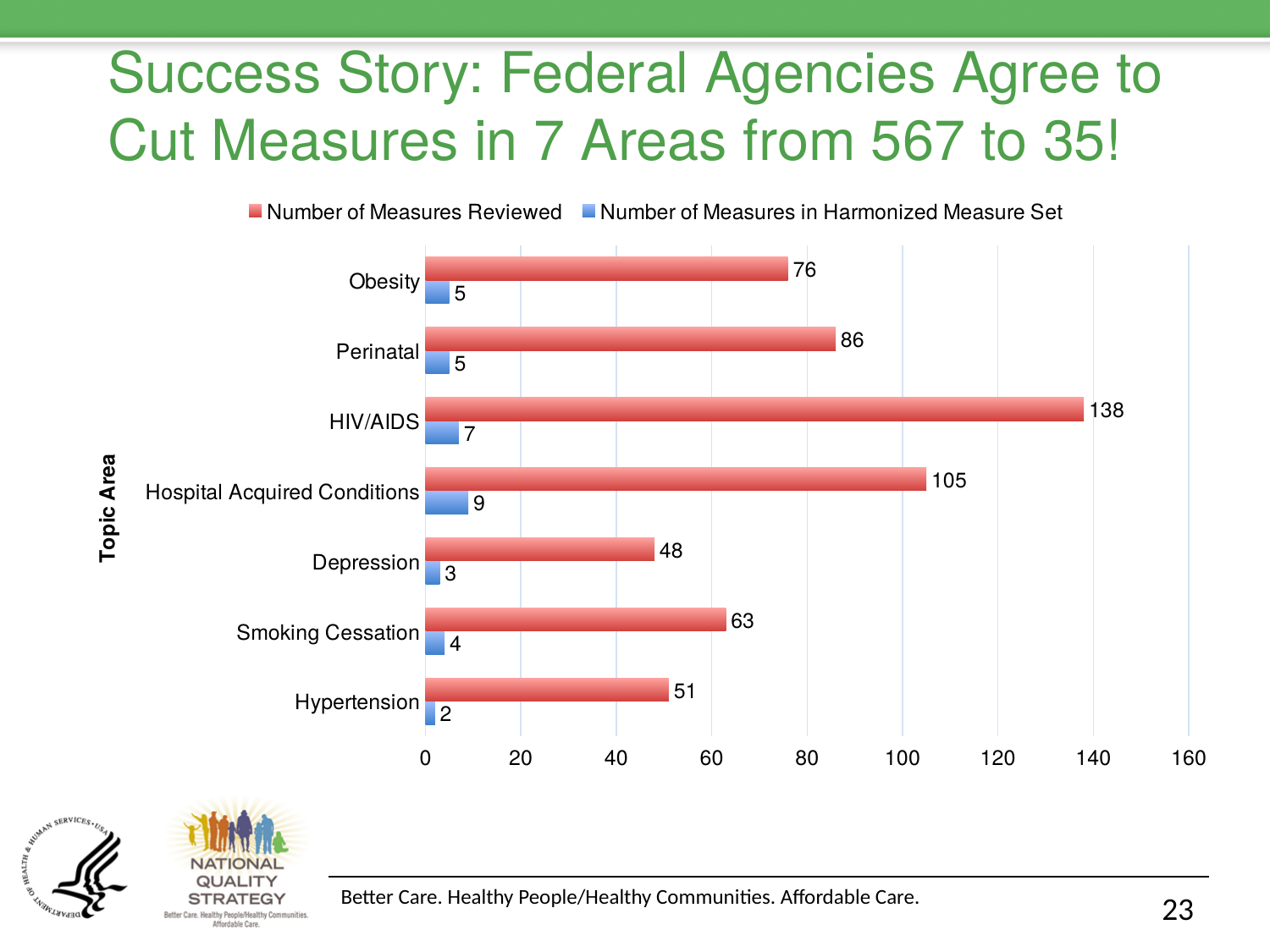

# Success Story: Federal Agencies Agree to Cut Measures in 7 Areas from 567 to 35!

### Chart

| Category | Number of Measures in Harmonized Measure Set | Number of Measures Reviewed  |
|---|---|---|
| Hypertension | 2.0 | 51.0 |
| Smoking Cessation | 4.0 | 63.0 |
| Depression | 3.0 | 48.0 |
| Hospital Acquired Conditions | 9.0 | 105.0 |
| HIV/AIDS | 7.0 | 138.0 |
| Perinatal | 5.0 | 86.0 |
| Obesity | 5.0 | 76.0 |
23